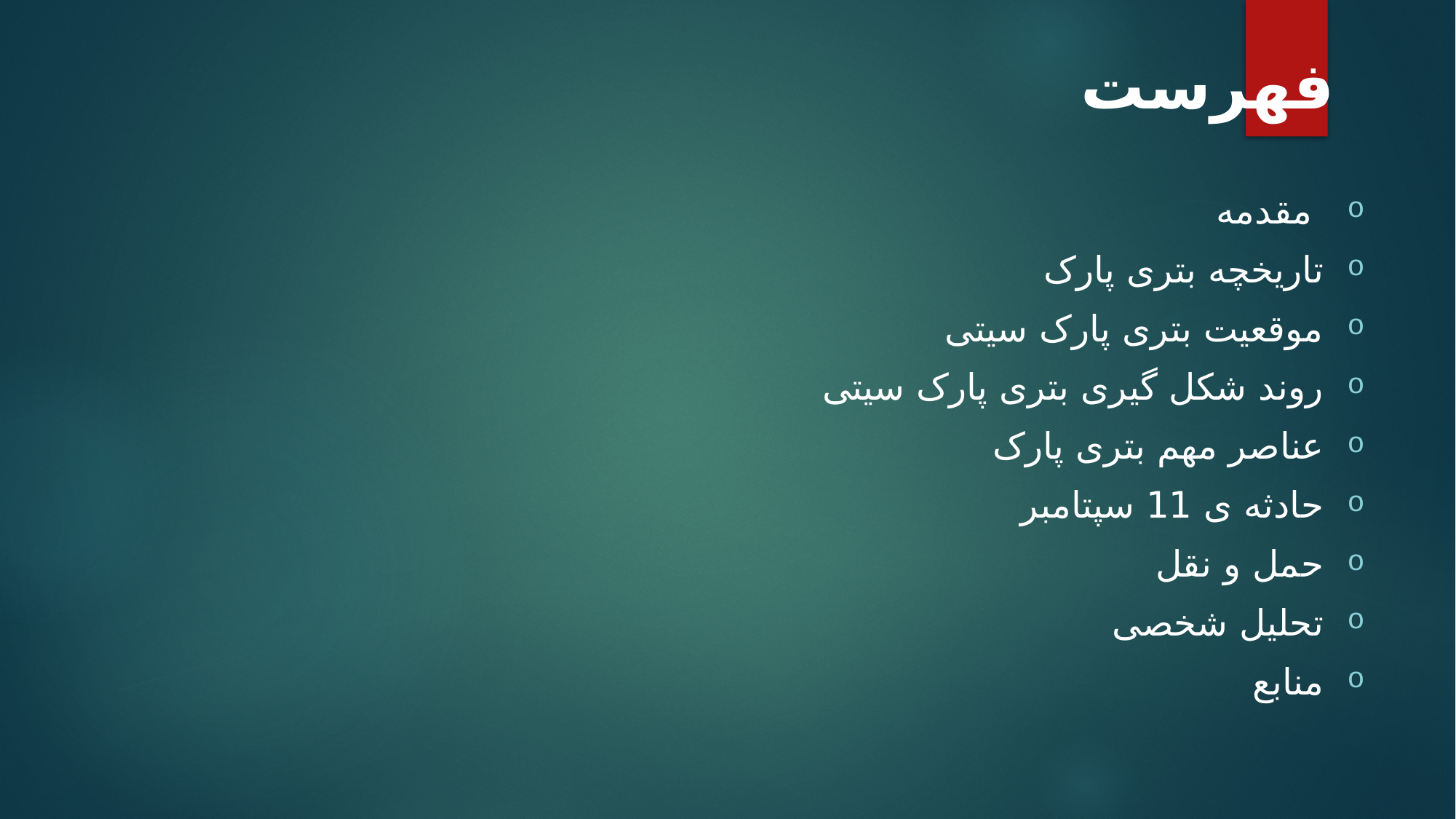

# فهرست
 مقدمه
تاریخچه بتری پارک
موقعیت بتری پارک سیتی
روند شکل گیری بتری پارک سیتی
عناصر مهم بتری پارک
حادثه ی 11 سپتامبر
حمل و نقل
تحلیل شخصی
منابع